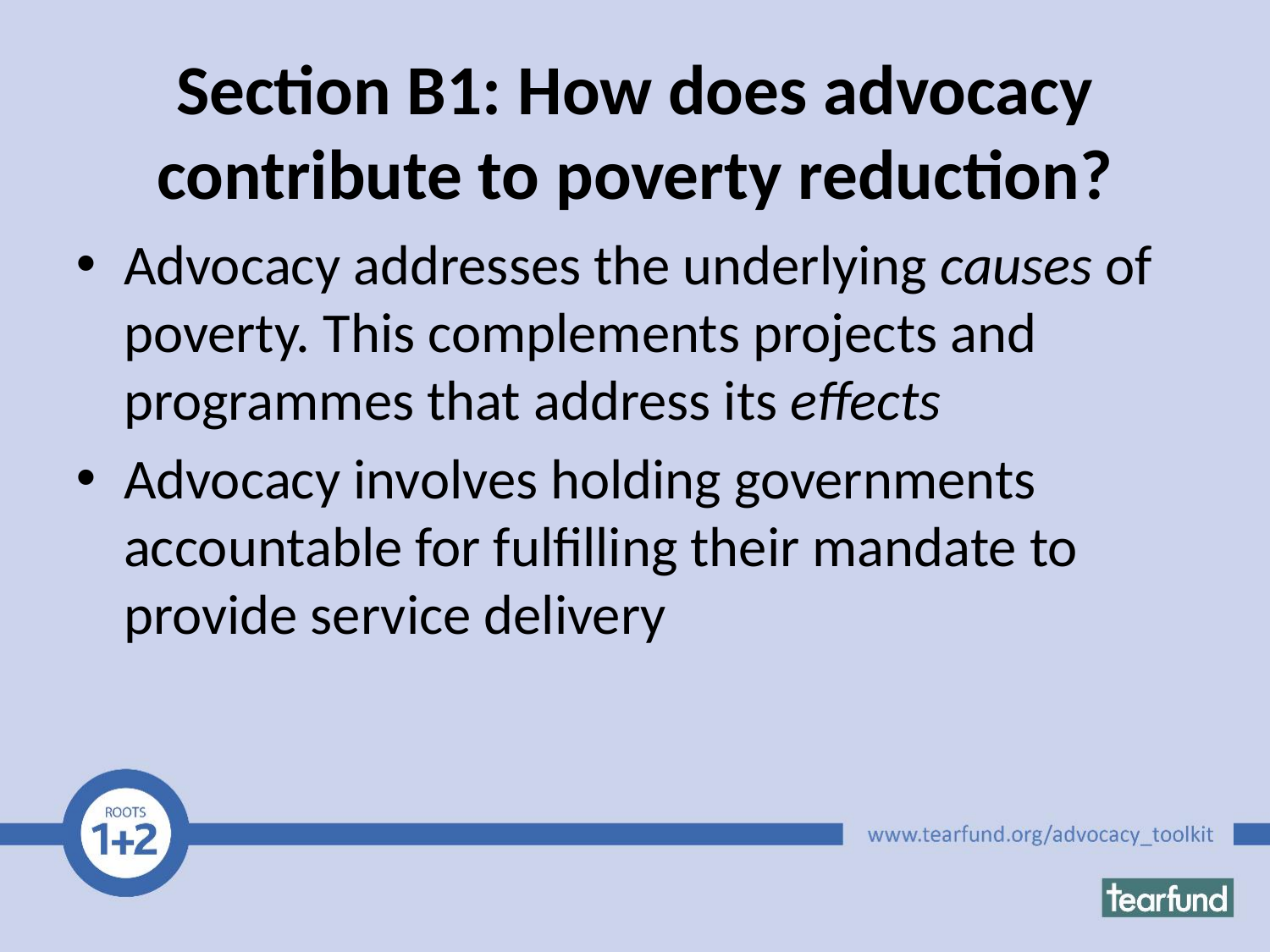

# Section B1: How does advocacy contribute to poverty reduction?
Advocacy addresses the underlying causes of poverty. This complements projects and programmes that address its effects
Advocacy involves holding governments accountable for fulfilling their mandate to provide service delivery